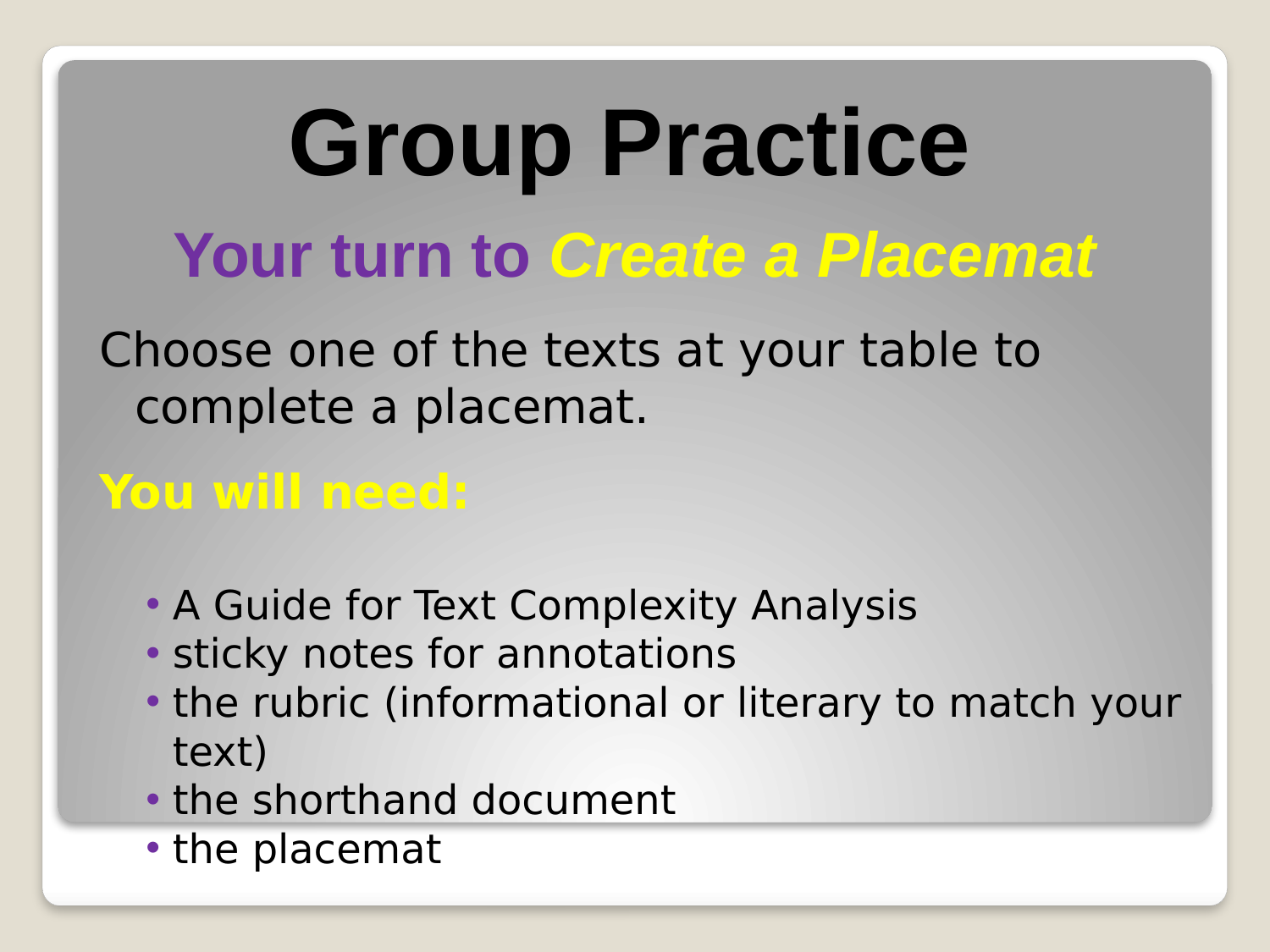

Group Practice
# Your turn to Create a Placemat
Choose one of the texts at your table to complete a placemat.

You will need:

A Guide for Text Complexity Analysis
sticky notes for annotations
the rubric (informational or literary to match your text)
the shorthand document
the placemat